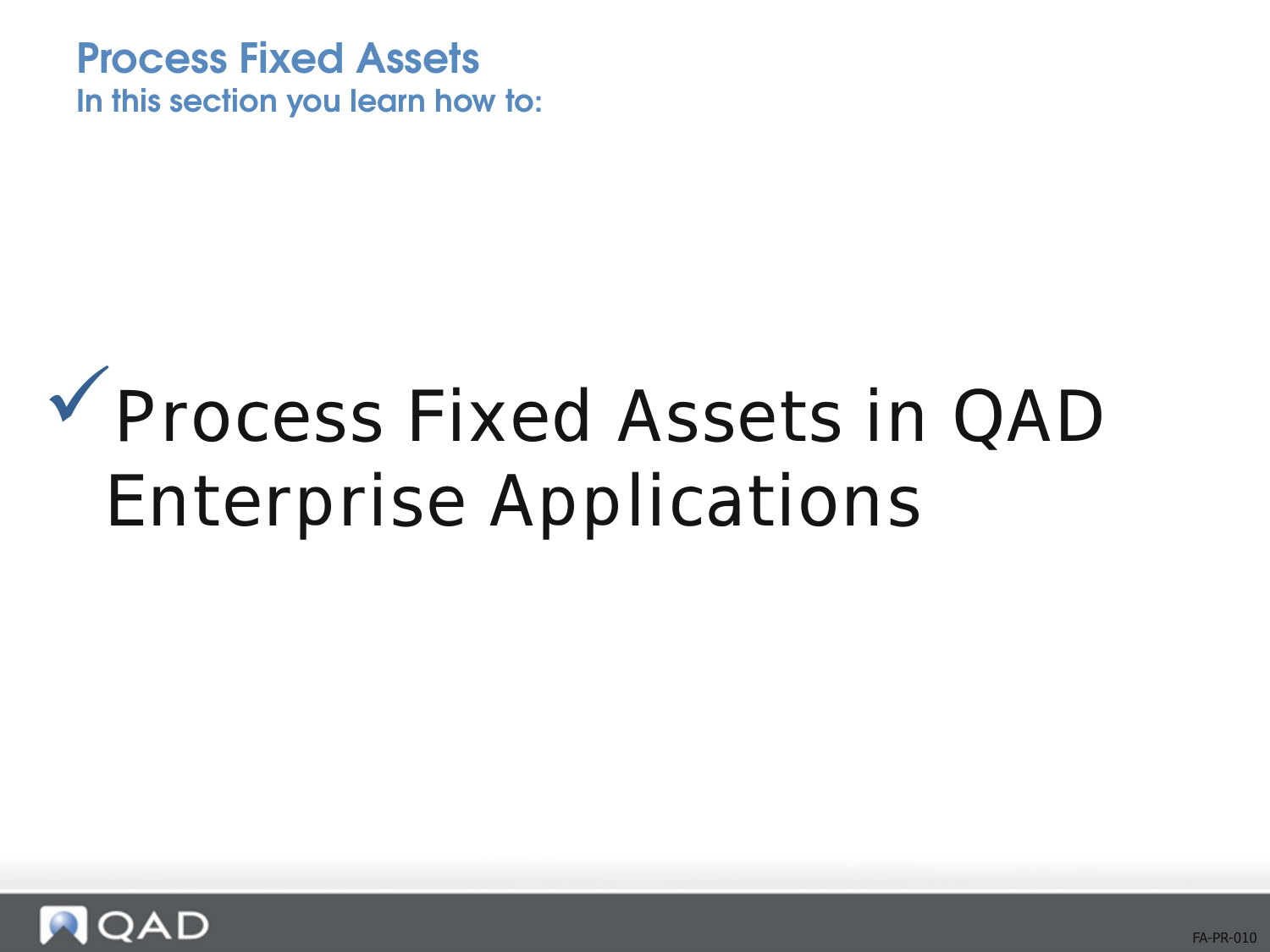

# Process Fixed Assets In this section you learn how to:
Identify key business considerations before setting up Fixed Assets in QAD Enterprise Applications
Set up Fixed Assets in QAD Enterprise Applications
Process Fixed Assets in MFG/PRO
Process Fixed Assets in QAD Enterprise Applications

FA-PR-010